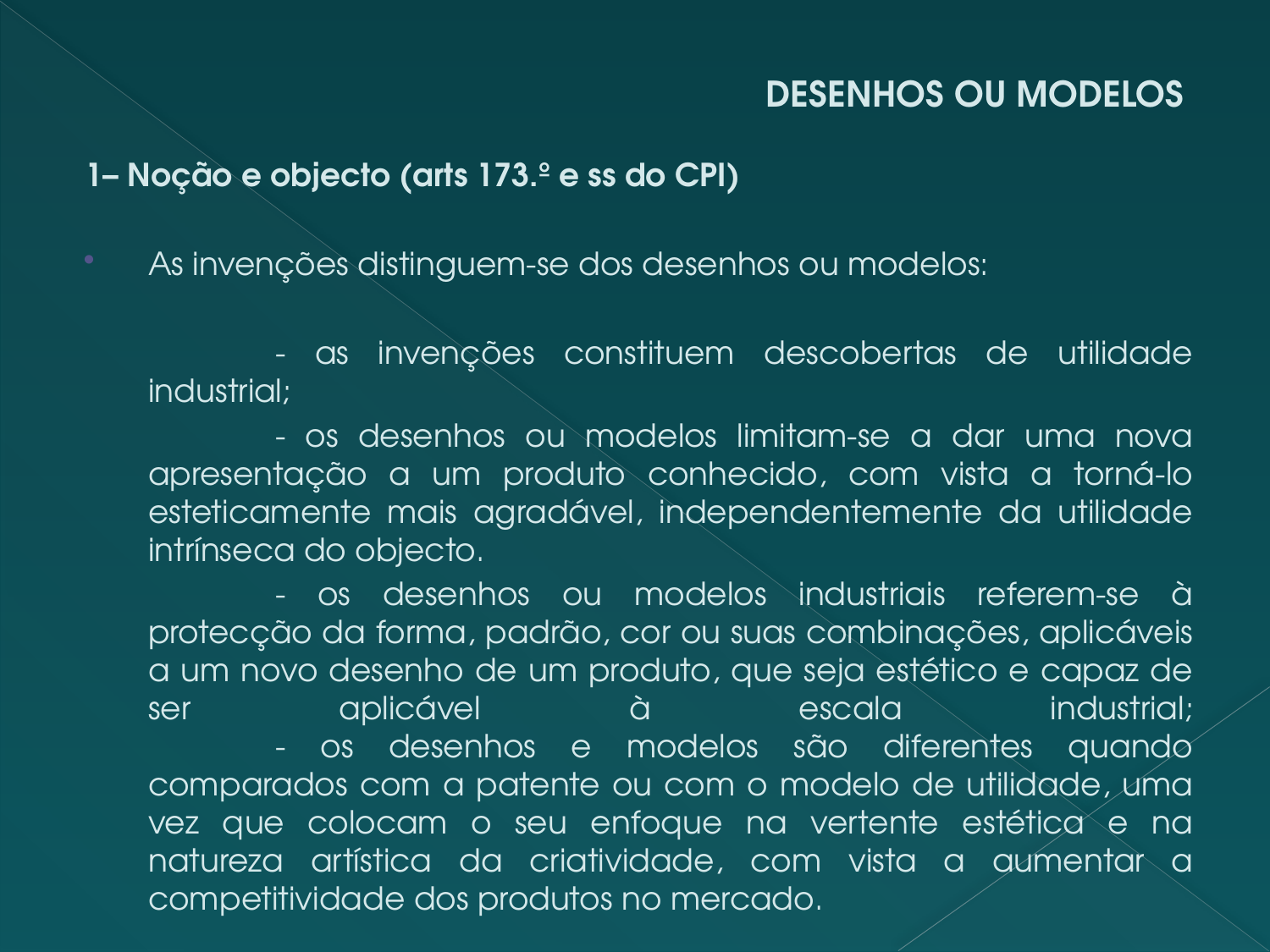

# DESENHOS OU MODELOS
1– Noção e objecto (arts 173.º e ss do CPI)

As invenções distinguem-se dos desenhos ou modelos:

		- as invenções constituem descobertas de utilidade industrial;
		- os desenhos ou modelos limitam-se a dar uma nova apresentação a um produto conhecido, com vista a torná-lo esteticamente mais agradável, independentemente da utilidade intrínseca do objecto.
		- os desenhos ou modelos industriais referem-se à protecção da forma, padrão, cor ou suas combinações, aplicáveis a um novo desenho de um produto, que seja estético e capaz de ser aplicável à escala industrial;
	- os desenhos e modelos são diferentes quando comparados com a patente ou com o modelo de utilidade, uma vez que colocam o seu enfoque na vertente estética e na natureza artística da criatividade, com vista a aumentar a competitividade dos produtos no mercado.